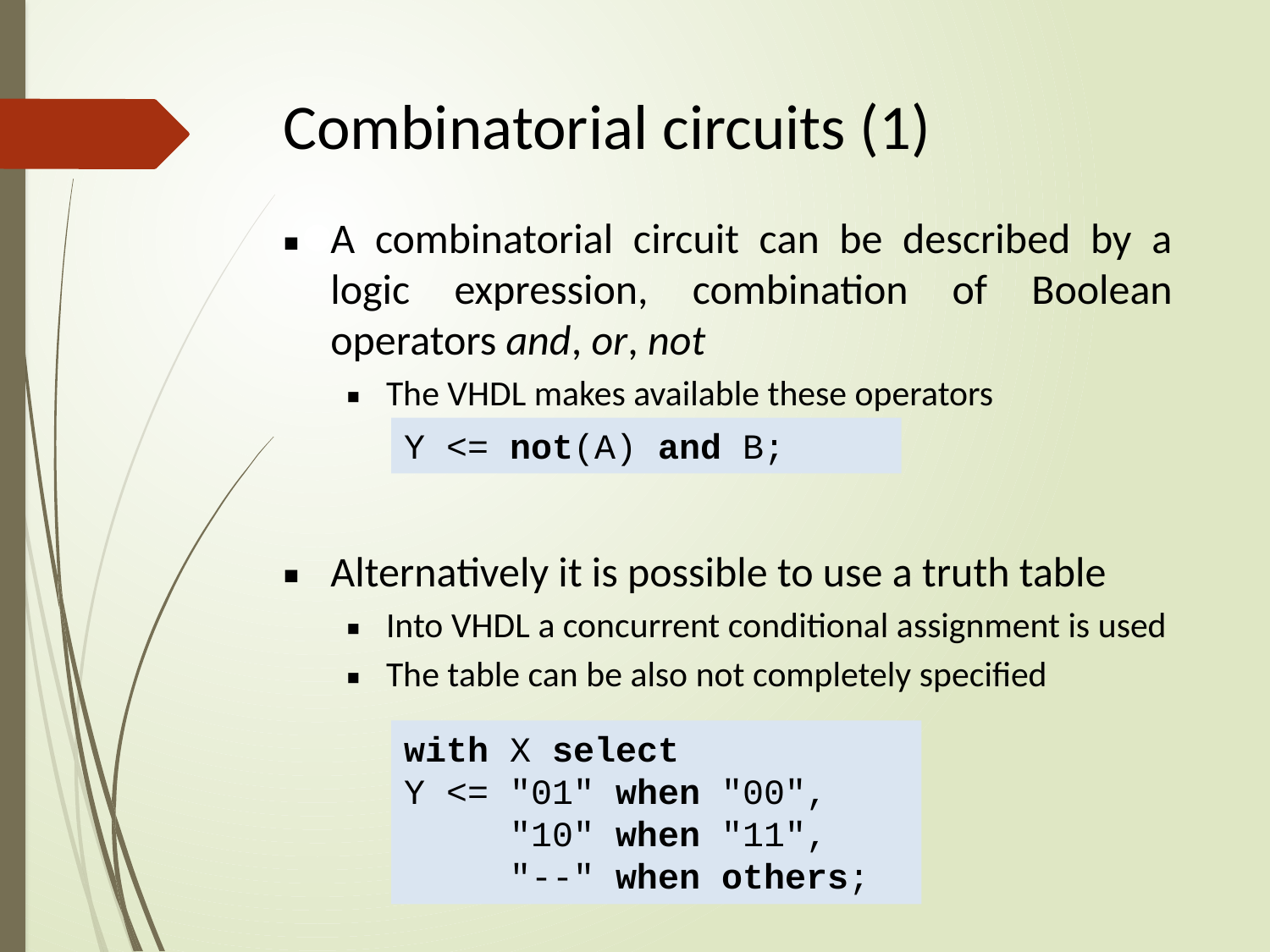

# Combinatorial circuits (1)
A combinatorial circuit can be described by a logic expression, combination of Boolean operators and, or, not
The VHDL makes available these operators
Y <= not(A) and B;
Alternatively it is possible to use a truth table
Into VHDL a concurrent conditional assignment is used
The table can be also not completely specified
with X select
Y <= "01" when "00",
     "10" when "11",
     "--" when others;